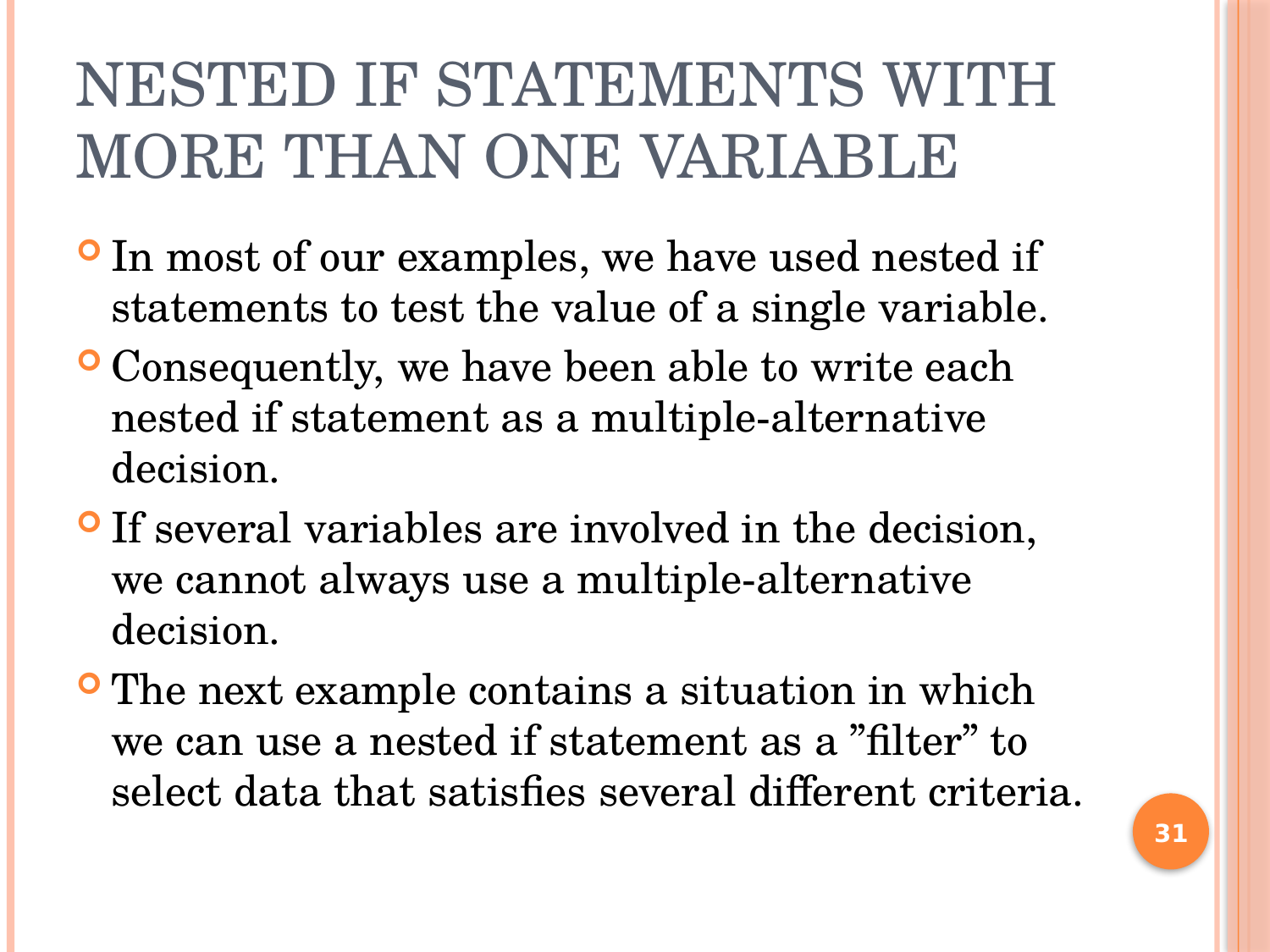

# Nested if Statements with More Than One Variable
In most of our examples, we have used nested if statements to test the value of a single variable.
Consequently, we have been able to write each nested if statement as a multiple-alternative decision.
If several variables are involved in the decision, we cannot always use a multiple-alternative decision.
The next example contains a situation in which we can use a nested if statement as a ”filter” to select data that satisfies several different criteria.
31